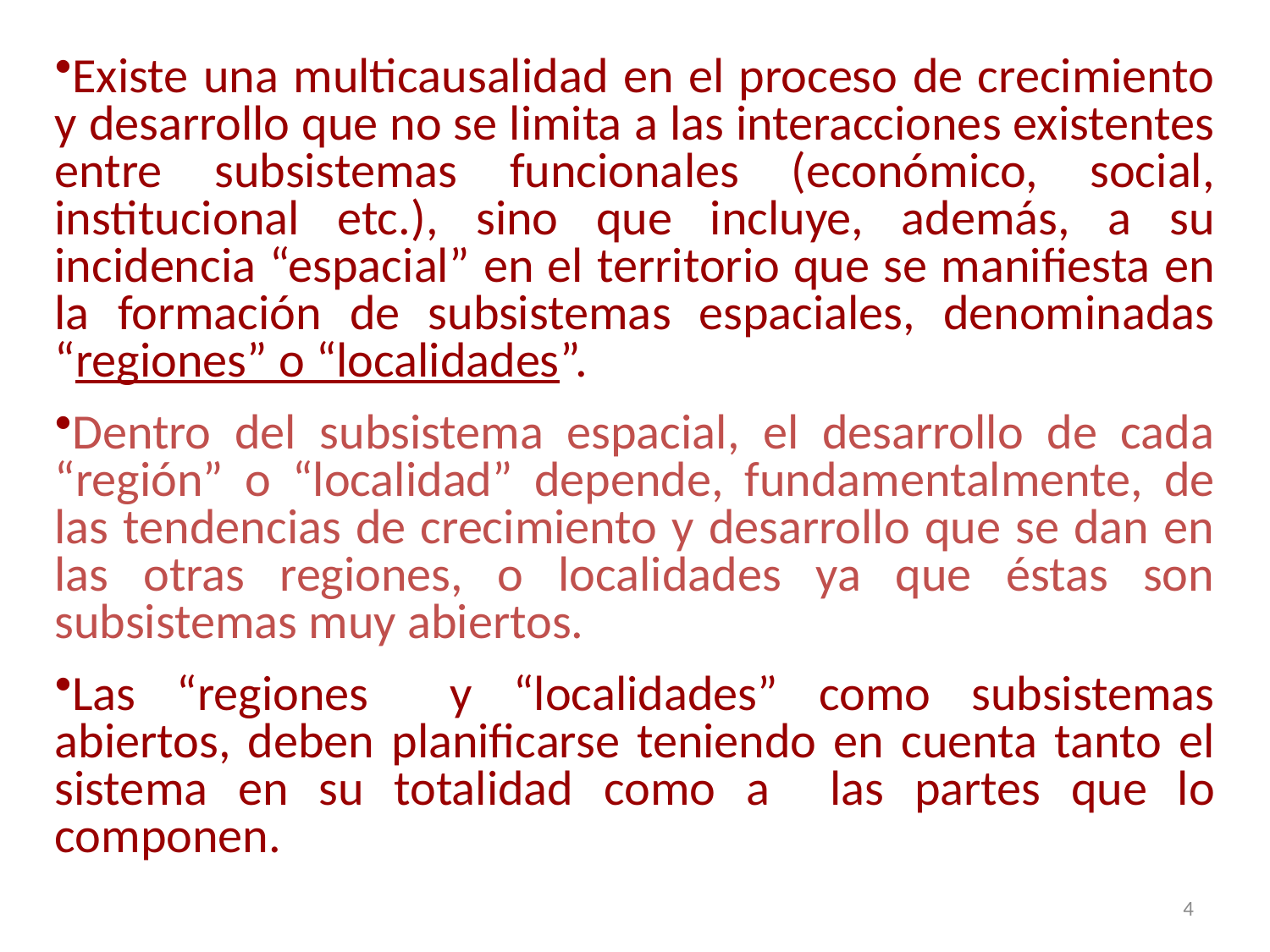

Existe una multicausalidad en el proceso de crecimiento y desarrollo que no se limita a las interacciones existentes entre subsistemas funcionales (económico, social, institucional etc.), sino que incluye, además, a su incidencia “espacial” en el territorio que se manifiesta en la formación de subsistemas espaciales, denominadas “regiones” o “localidades”.
Dentro del subsistema espacial, el desarrollo de cada “región” o “localidad” depende, fundamentalmente, de las tendencias de crecimiento y desarrollo que se dan en las otras regiones, o localidades ya que éstas son subsistemas muy abiertos.
Las “regiones  y “localidades” como subsistemas abiertos, deben planificarse teniendo en cuenta tanto el sistema en su totalidad como a  las partes que lo componen.
4